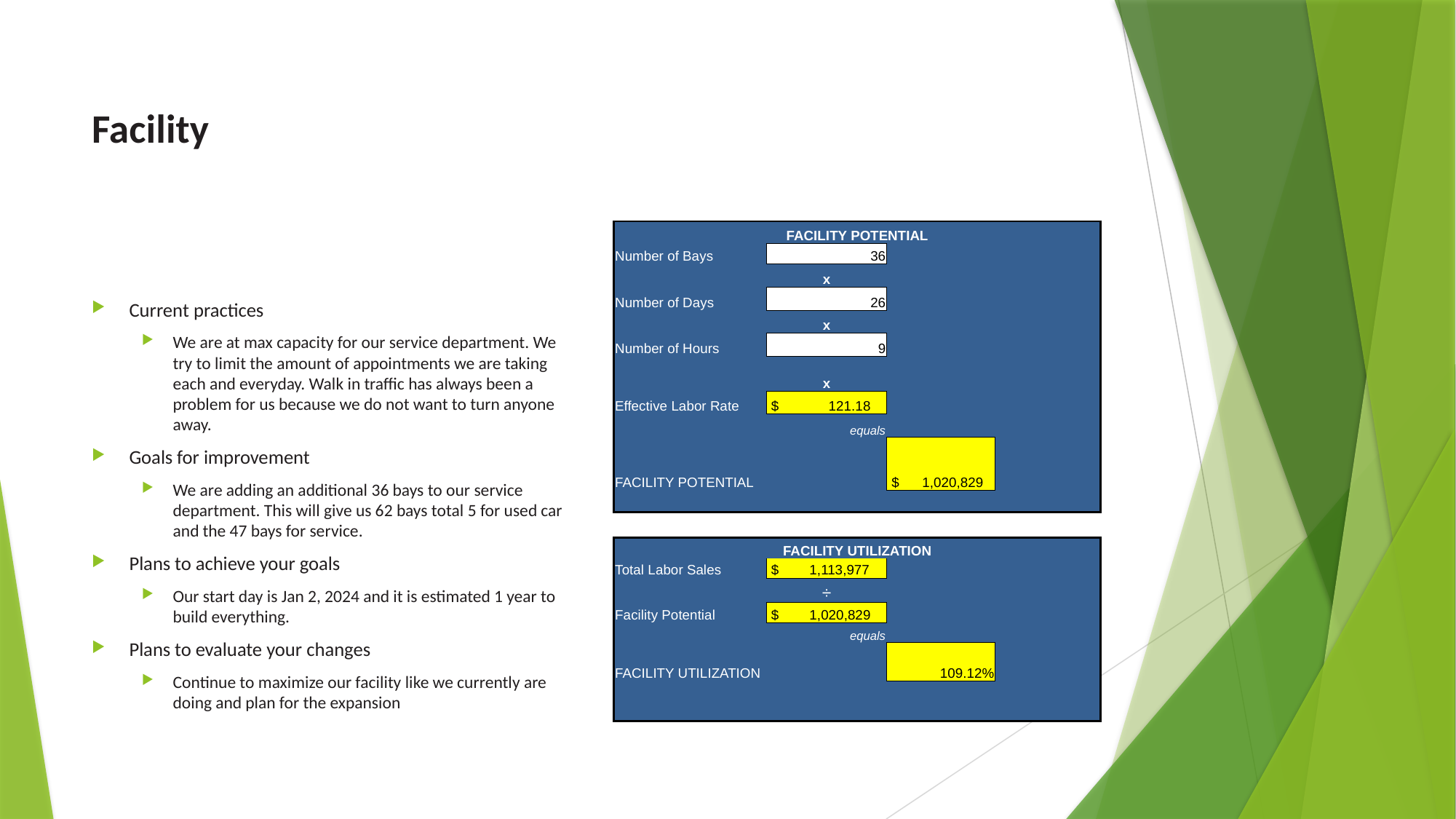

# Facility
| FACILITY POTENTIAL |  |  |  |  |  |
| --- | --- | --- | --- | --- | --- |
| Number of Bays | 36 |  |  |  |  |
|  | x |  |  |  |  |
| Number of Days | 26 |  |  |  |  |
|  | x |  |  |  |  |
| Number of Hours | 9 |  |  |  |  |
|  | x |  |  |  |  |
| Effective Labor Rate | $ 121.18 |  |  |  |  |
|  | equals |  |  |  |  |
| FACILITY POTENTIAL |  | $ 1,020,829 |  |  |  |
|  |  |  |  |  |  |
|  |  |  |  |  |  |
| FACILITY UTILIZATION |  |  |  |  |  |
| Total Labor Sales | $ 1,113,977 |  |  |  |  |
|  | ÷ |  |  |  |  |
| Facility Potential | $ 1,020,829 |  |  |  |  |
|  | equals |  |  |  |  |
| FACILITY UTILIZATION |  | 109.12% |  |  |  |
|  |  |  |  |  |  |
|  |  |  |  |  |  |

Current practices
We are at max capacity for our service department. We try to limit the amount of appointments we are taking each and everyday. Walk in traffic has always been a problem for us because we do not want to turn anyone away.
Goals for improvement
We are adding an additional 36 bays to our service department. This will give us 62 bays total 5 for used car and the 47 bays for service.
Plans to achieve your goals
Our start day is Jan 2, 2024 and it is estimated 1 year to build everything.
Plans to evaluate your changes
Continue to maximize our facility like we currently are doing and plan for the expansion